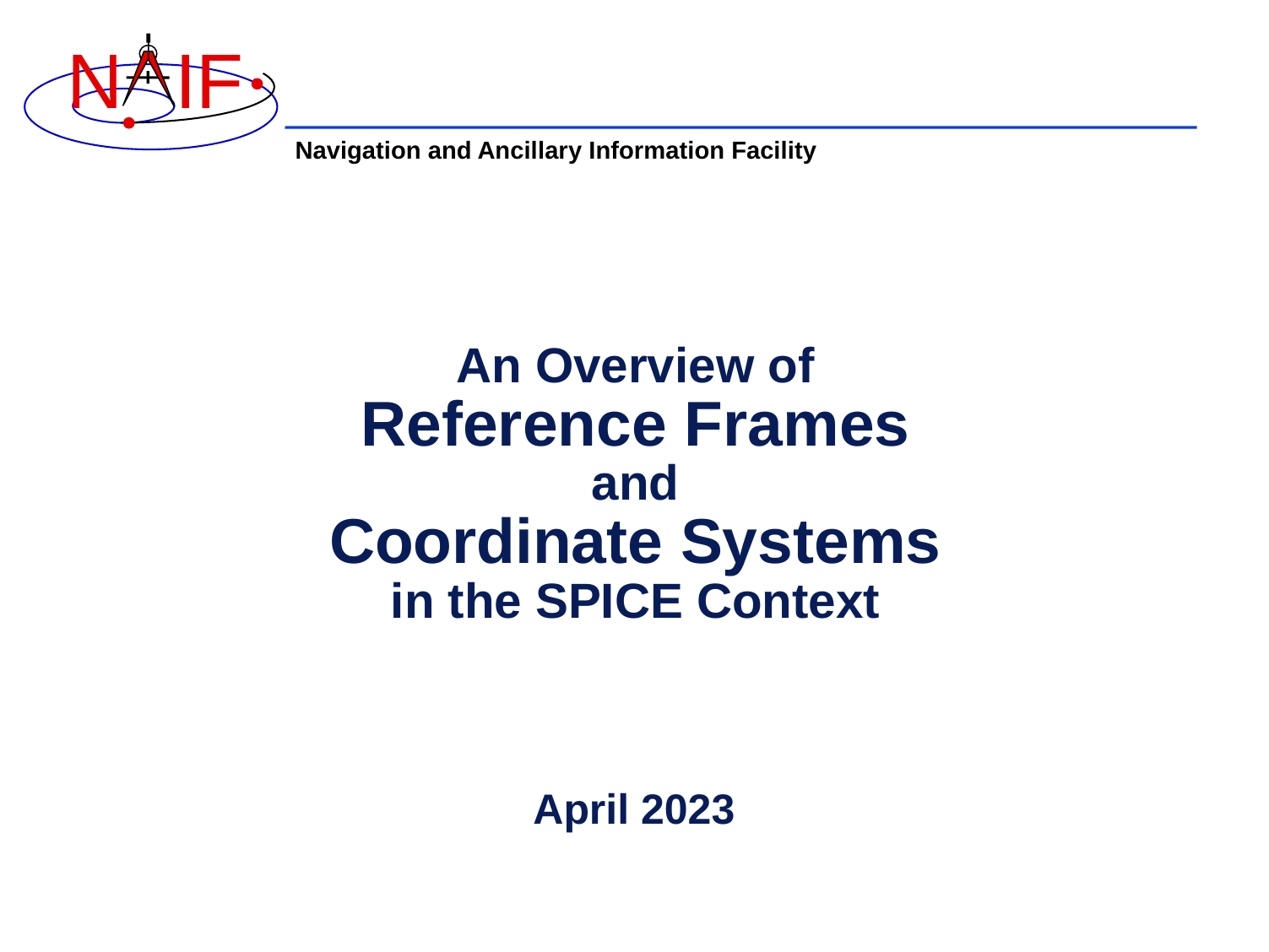

# An Overview of Reference Frames and Coordinate Systems in the SPICE Context
April 2023